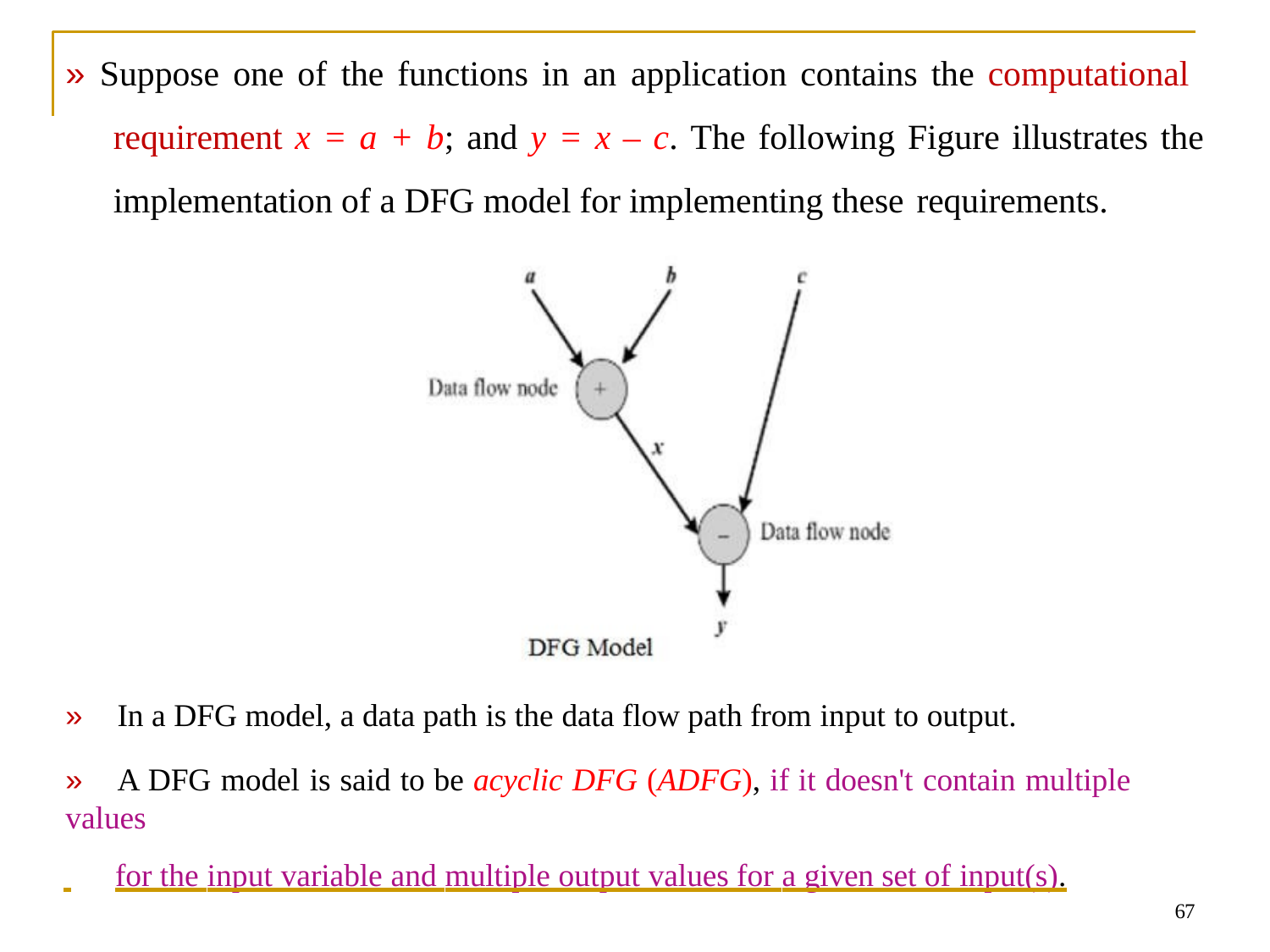

# » Suppose one of the functions in an application contains the computational   requirement x = a + b; and y = x – c. The following Figure illustrates the  implementation of a DFG model for implementing these requirements.

»	In a DFG model, a data path is the data flow path from input to output.
»	A DFG model is said to be acyclic DFG (ADFG), if it doesn't contain multiple values
 	for the input variable and multiple output values for a given set of input(s).
67